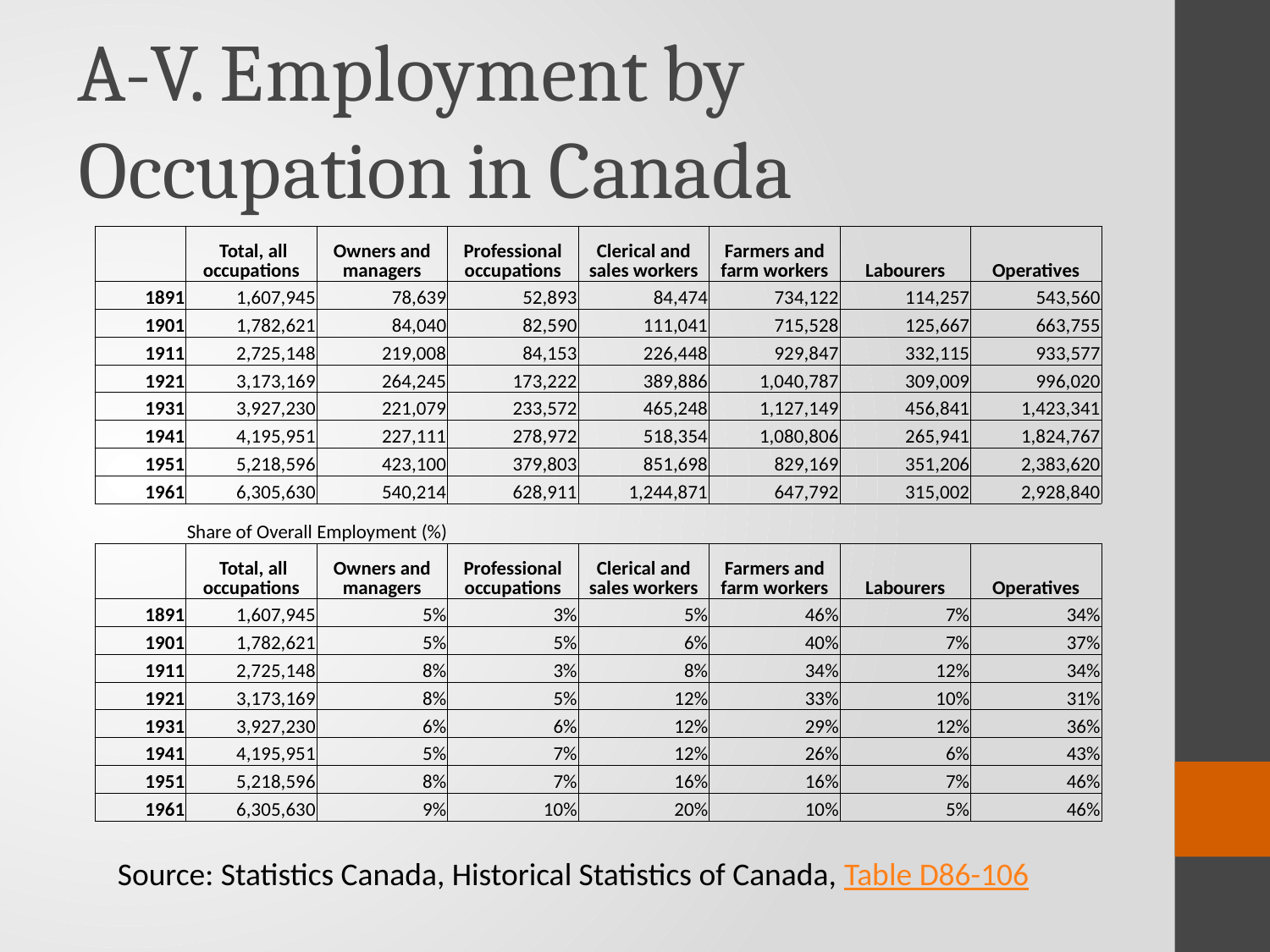

# A-V. Employment by Occupation in Canada
|  | Total, all occupations | Owners and managers | Professional occupations | Clerical and sales workers | Farmers and farm workers | Labourers | Operatives |
| --- | --- | --- | --- | --- | --- | --- | --- |
| 1891 | 1,607,945 | 78,639 | 52,893 | 84,474 | 734,122 | 114,257 | 543,560 |
| 1901 | 1,782,621 | 84,040 | 82,590 | 111,041 | 715,528 | 125,667 | 663,755 |
| 1911 | 2,725,148 | 219,008 | 84,153 | 226,448 | 929,847 | 332,115 | 933,577 |
| 1921 | 3,173,169 | 264,245 | 173,222 | 389,886 | 1,040,787 | 309,009 | 996,020 |
| 1931 | 3,927,230 | 221,079 | 233,572 | 465,248 | 1,127,149 | 456,841 | 1,423,341 |
| 1941 | 4,195,951 | 227,111 | 278,972 | 518,354 | 1,080,806 | 265,941 | 1,824,767 |
| 1951 | 5,218,596 | 423,100 | 379,803 | 851,698 | 829,169 | 351,206 | 2,383,620 |
| 1961 | 6,305,630 | 540,214 | 628,911 | 1,244,871 | 647,792 | 315,002 | 2,928,840 |
|  | Share of Overall Employment (%) |  |  |  |  |  |  |
|  | Total, all occupations | Owners and managers | Professional occupations | Clerical and sales workers | Farmers and farm workers | Labourers | Operatives |
| 1891 | 1,607,945 | 5% | 3% | 5% | 46% | 7% | 34% |
| 1901 | 1,782,621 | 5% | 5% | 6% | 40% | 7% | 37% |
| 1911 | 2,725,148 | 8% | 3% | 8% | 34% | 12% | 34% |
| 1921 | 3,173,169 | 8% | 5% | 12% | 33% | 10% | 31% |
| 1931 | 3,927,230 | 6% | 6% | 12% | 29% | 12% | 36% |
| 1941 | 4,195,951 | 5% | 7% | 12% | 26% | 6% | 43% |
| 1951 | 5,218,596 | 8% | 7% | 16% | 16% | 7% | 46% |
| 1961 | 6,305,630 | 9% | 10% | 20% | 10% | 5% | 46% |
Source: Statistics Canada, Historical Statistics of Canada, Table D86-106